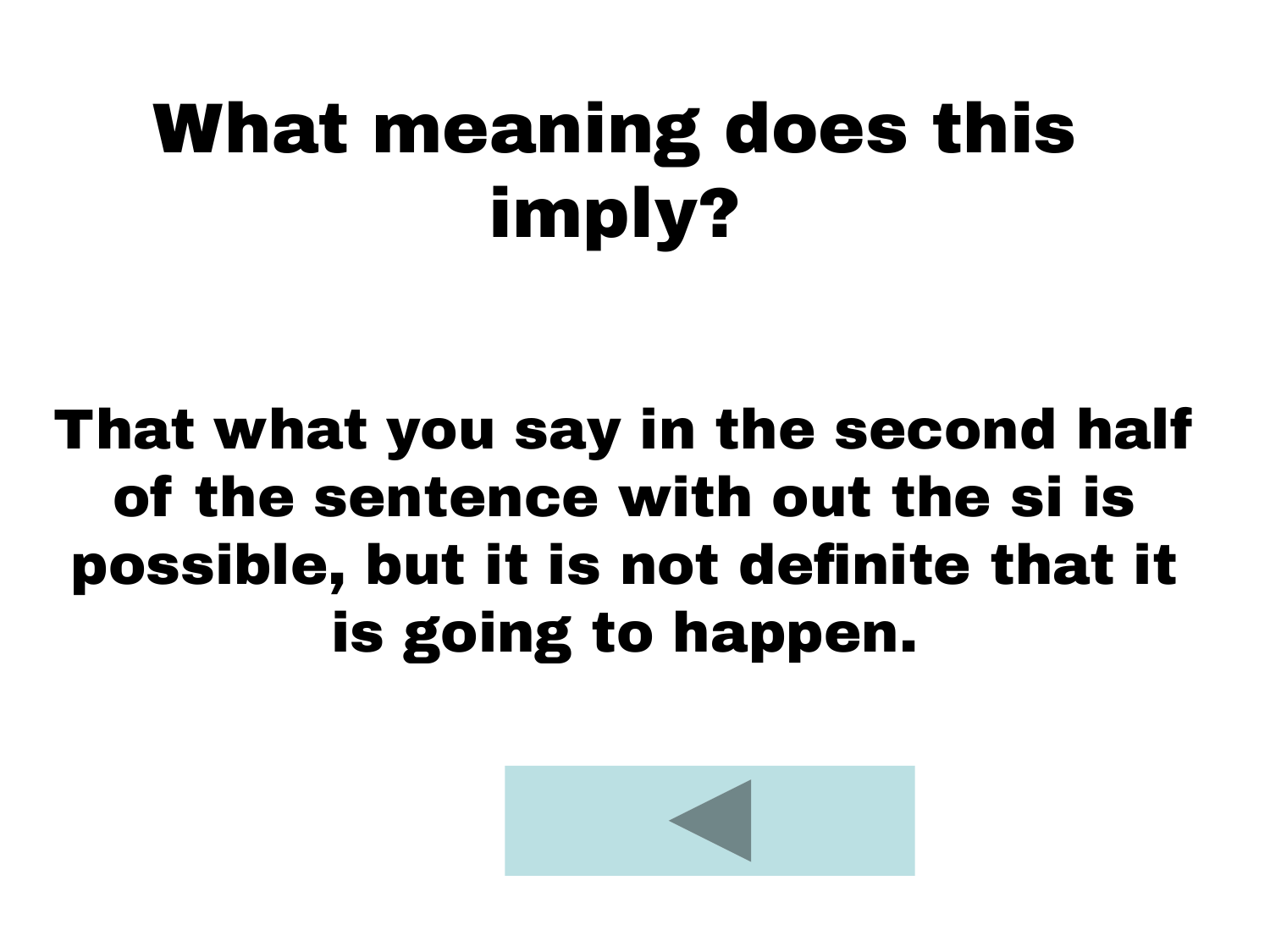

What meaning does this imply?
That what you say in the second half of the sentence with out the si is possible, but it is not definite that it is going to happen.